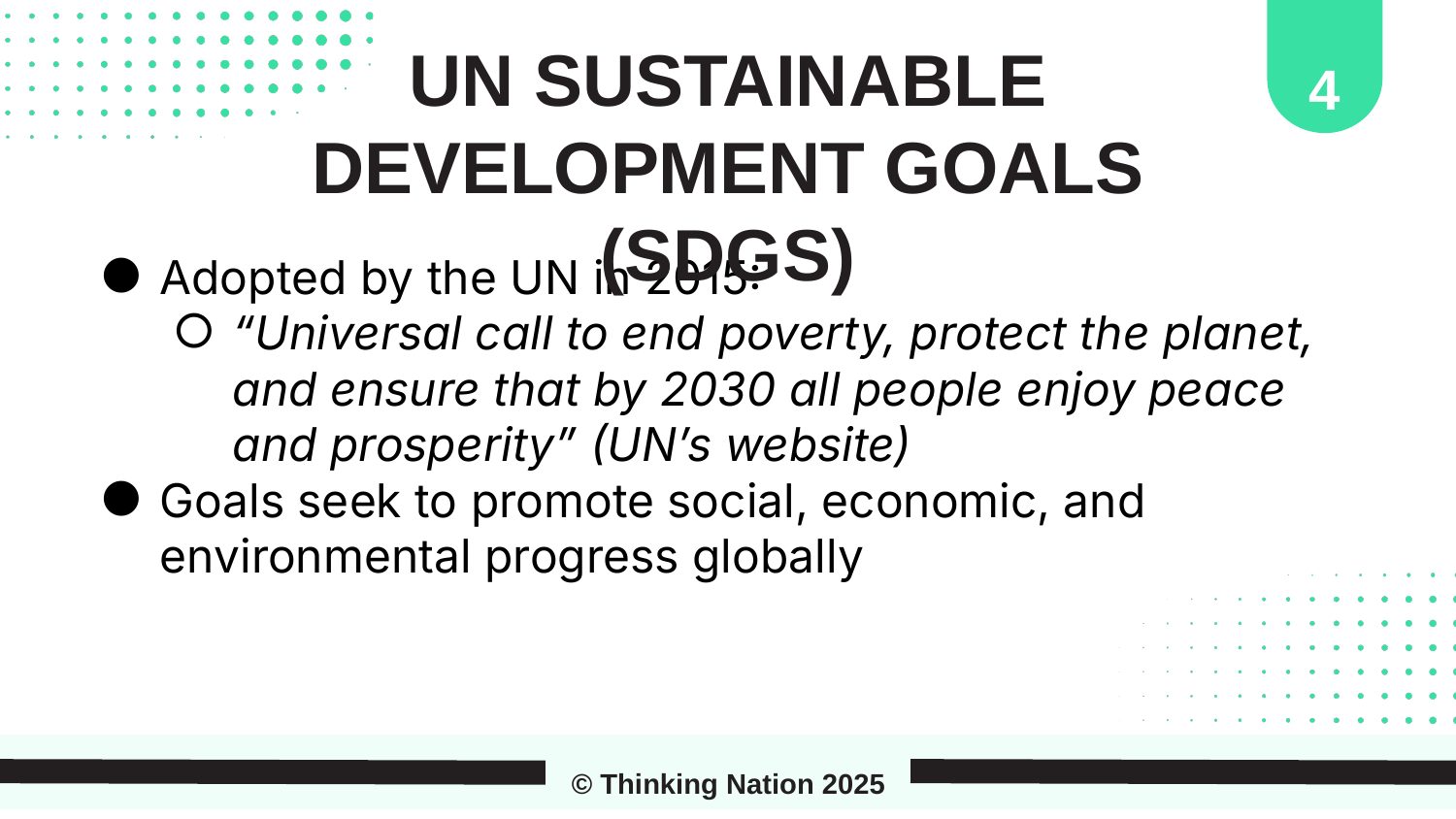

4
UN SUSTAINABLE DEVELOPMENT GOALS (SDGS)
Adopted by the UN in 2015:
“Universal call to end poverty, protect the planet, and ensure that by 2030 all people enjoy peace and prosperity” (UN’s website)
Goals seek to promote social, economic, and environmental progress globally

© Thinking Nation 2025